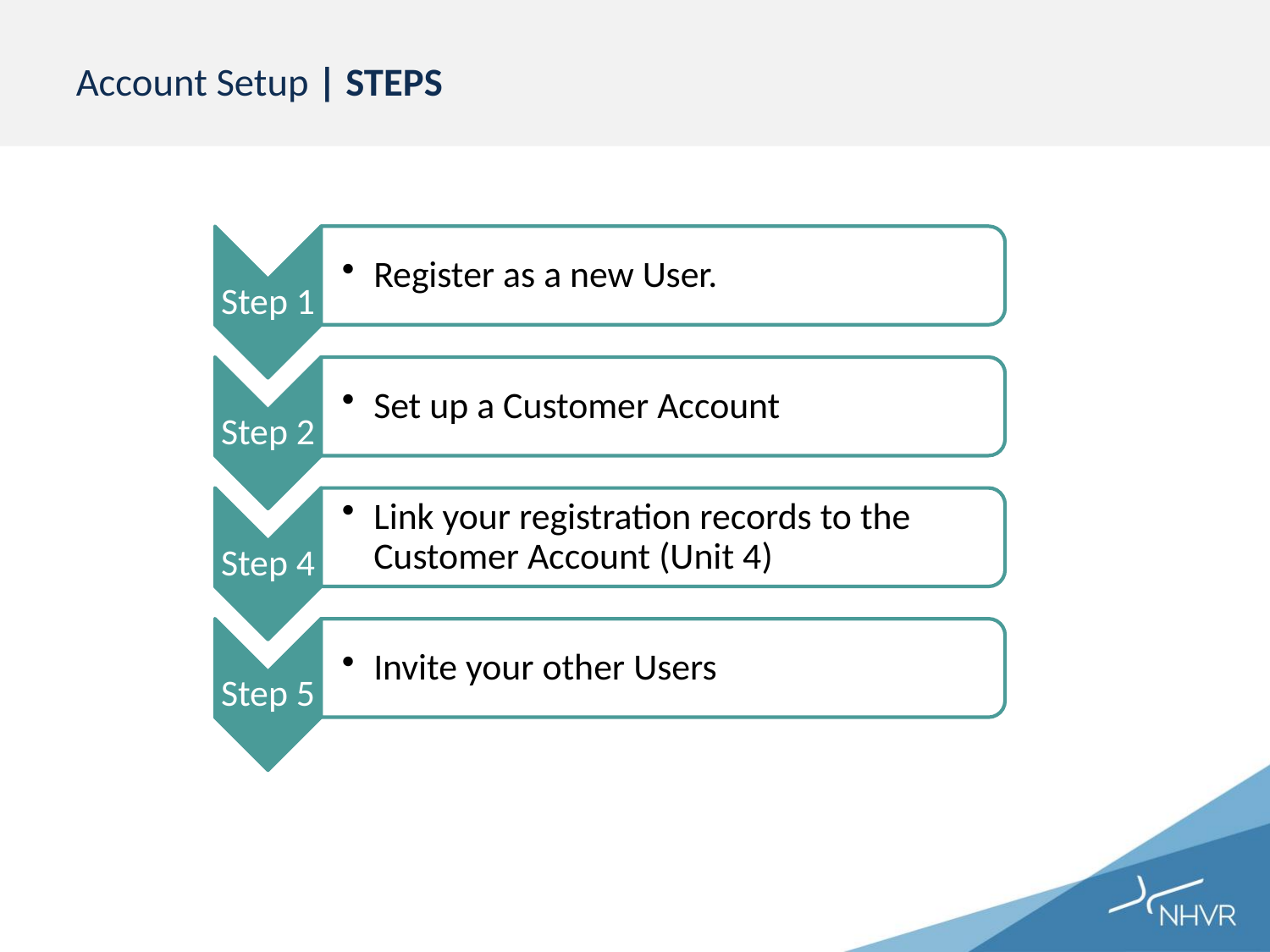

Account Setup | STEPS
Step 1
Register as a new User.
Step 2
Set up a Customer Account
Step 4
Link your registration records to the Customer Account (Unit 4)
Step 5
Invite your other Users